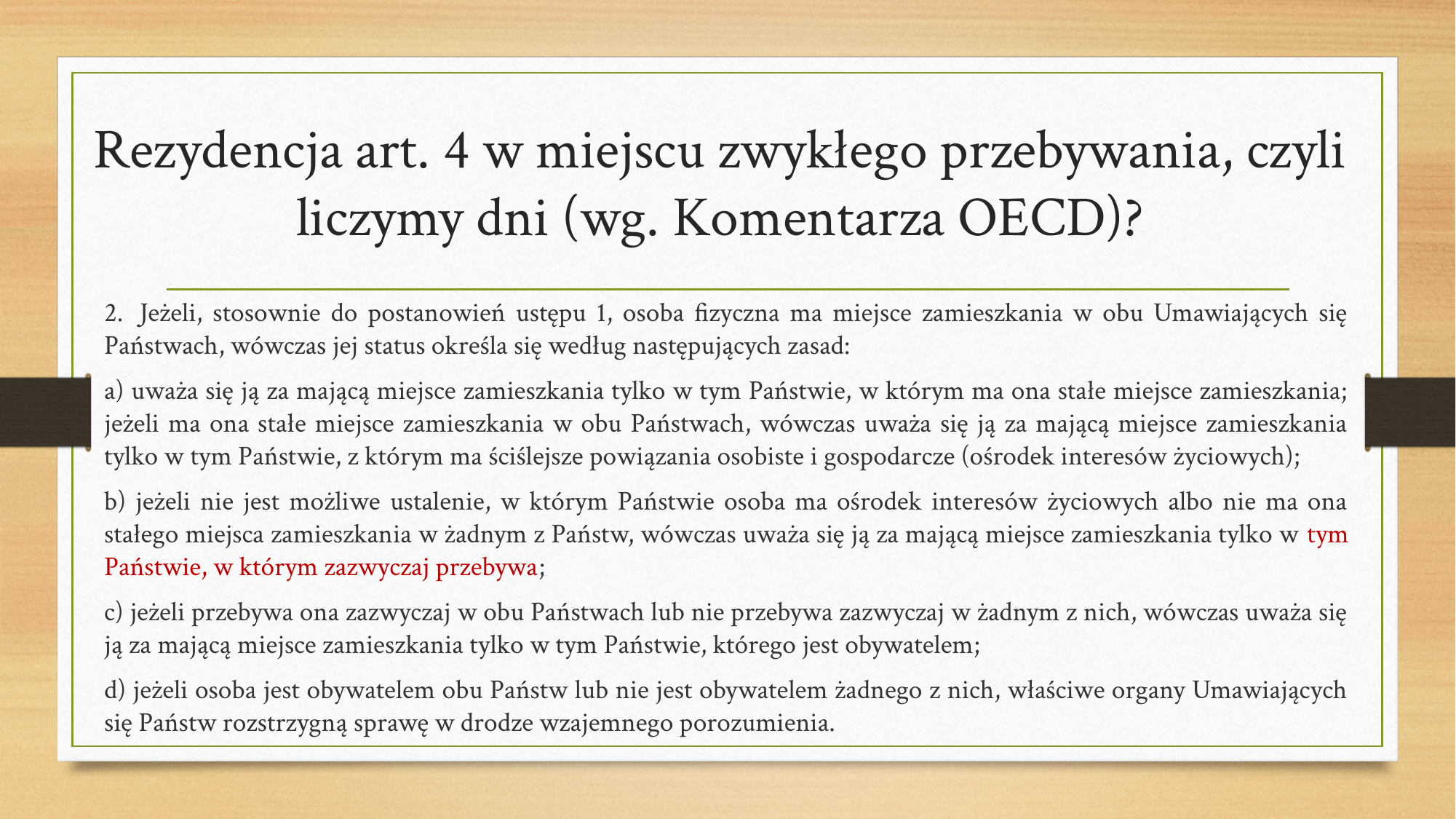

# Rezydencja art. 4 w miejscu zwykłego przebywania, czyli liczymy dni (wg. Komentarza OECD)?
2.  Jeżeli, stosownie do postanowień ustępu 1, osoba fizyczna ma miejsce zamieszkania w obu Umawiających się Państwach, wówczas jej status określa się według następujących zasad:
a) uważa się ją za mającą miejsce zamieszkania tylko w tym Państwie, w którym ma ona stałe miejsce zamieszkania; jeżeli ma ona stałe miejsce zamieszkania w obu Państwach, wówczas uważa się ją za mającą miejsce zamieszkania tylko w tym Państwie, z którym ma ściślejsze powiązania osobiste i gospodarcze (ośrodek interesów życiowych);
b) jeżeli nie jest możliwe ustalenie, w którym Państwie osoba ma ośrodek interesów życiowych albo nie ma ona stałego miejsca zamieszkania w żadnym z Państw, wówczas uważa się ją za mającą miejsce zamieszkania tylko w tym Państwie, w którym zazwyczaj przebywa;
c) jeżeli przebywa ona zazwyczaj w obu Państwach lub nie przebywa zazwyczaj w żadnym z nich, wówczas uważa się ją za mającą miejsce zamieszkania tylko w tym Państwie, którego jest obywatelem;
d) jeżeli osoba jest obywatelem obu Państw lub nie jest obywatelem żadnego z nich, właściwe organy Umawiających się Państw rozstrzygną sprawę w drodze wzajemnego porozumienia.